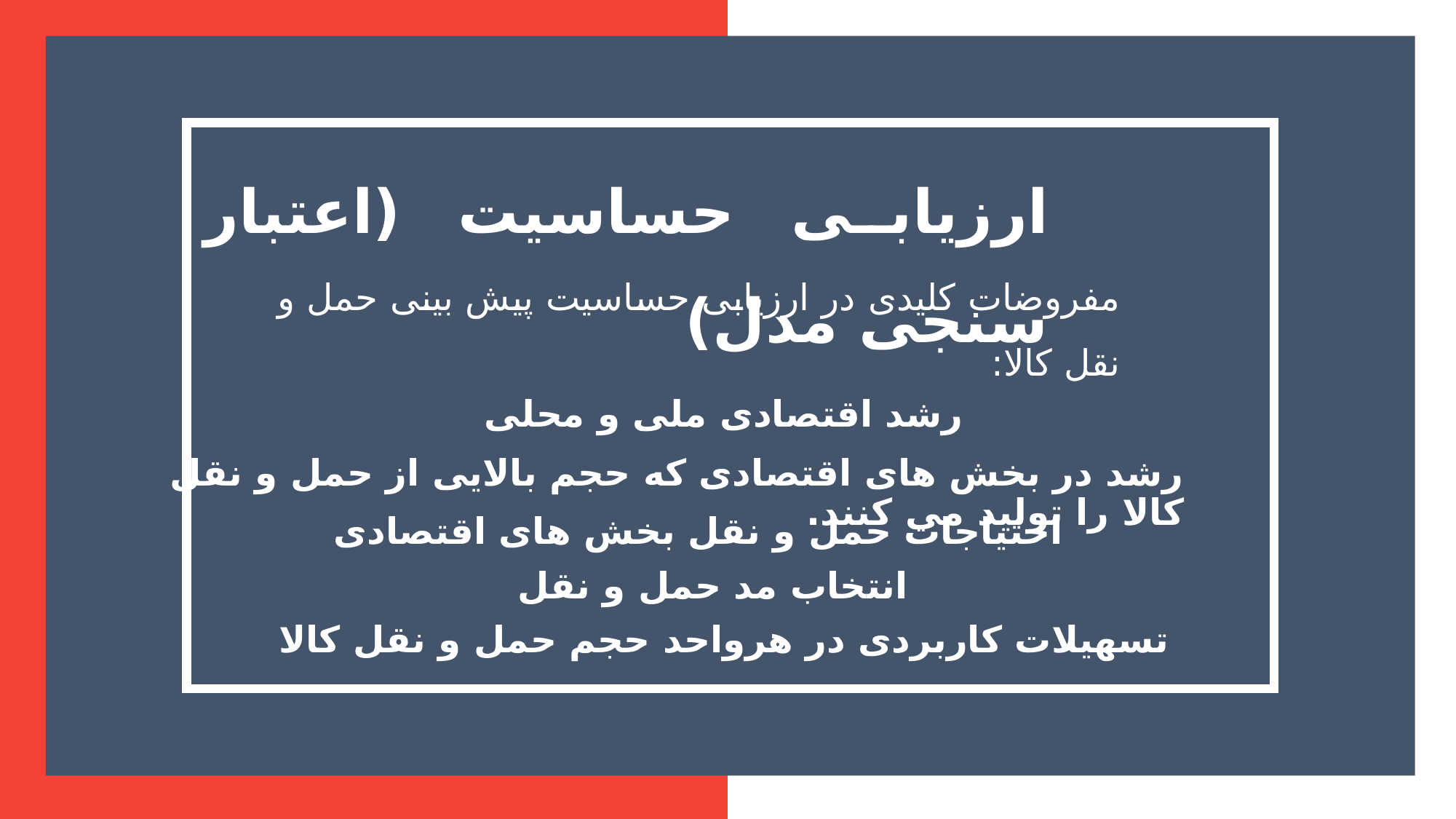

ارزیابی حساسیت (اعتبار سنجی مدل)
مفروضات کلیدی در ارزیابی حساسیت پیش بینی حمل و نقل کالا:
رشد اقتصادی ملی و محلی
رشد در بخش های اقتصادی که حجم بالایی از حمل و نقل کالا را تولید می کنند.
احتیاجات حمل و نقل بخش های اقتصادی
انتخاب مد حمل و نقل
تسهیلات کاربردی در هرواحد حجم حمل و نقل کالا